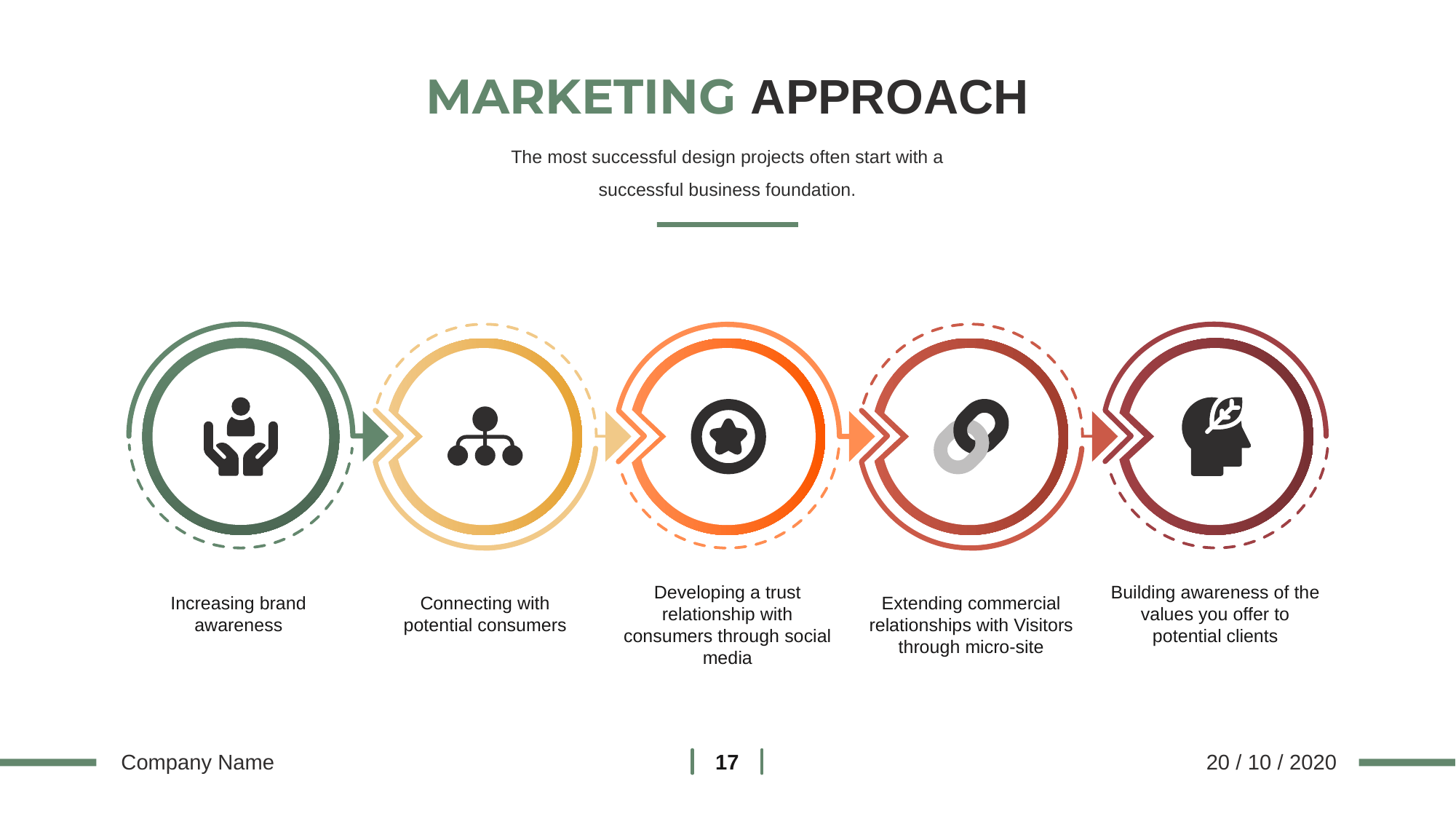

MARKETING APPROACH
The most successful design projects often start with a successful business foundation.

Increasing brand awareness
Connecting with potential consumers
Developing a trust relationship with consumers through social media
Extending commercial relationships with Visitors through micro-site
Building awareness of the values you offer to potential clients
Company Name
20 / 10 / 2020